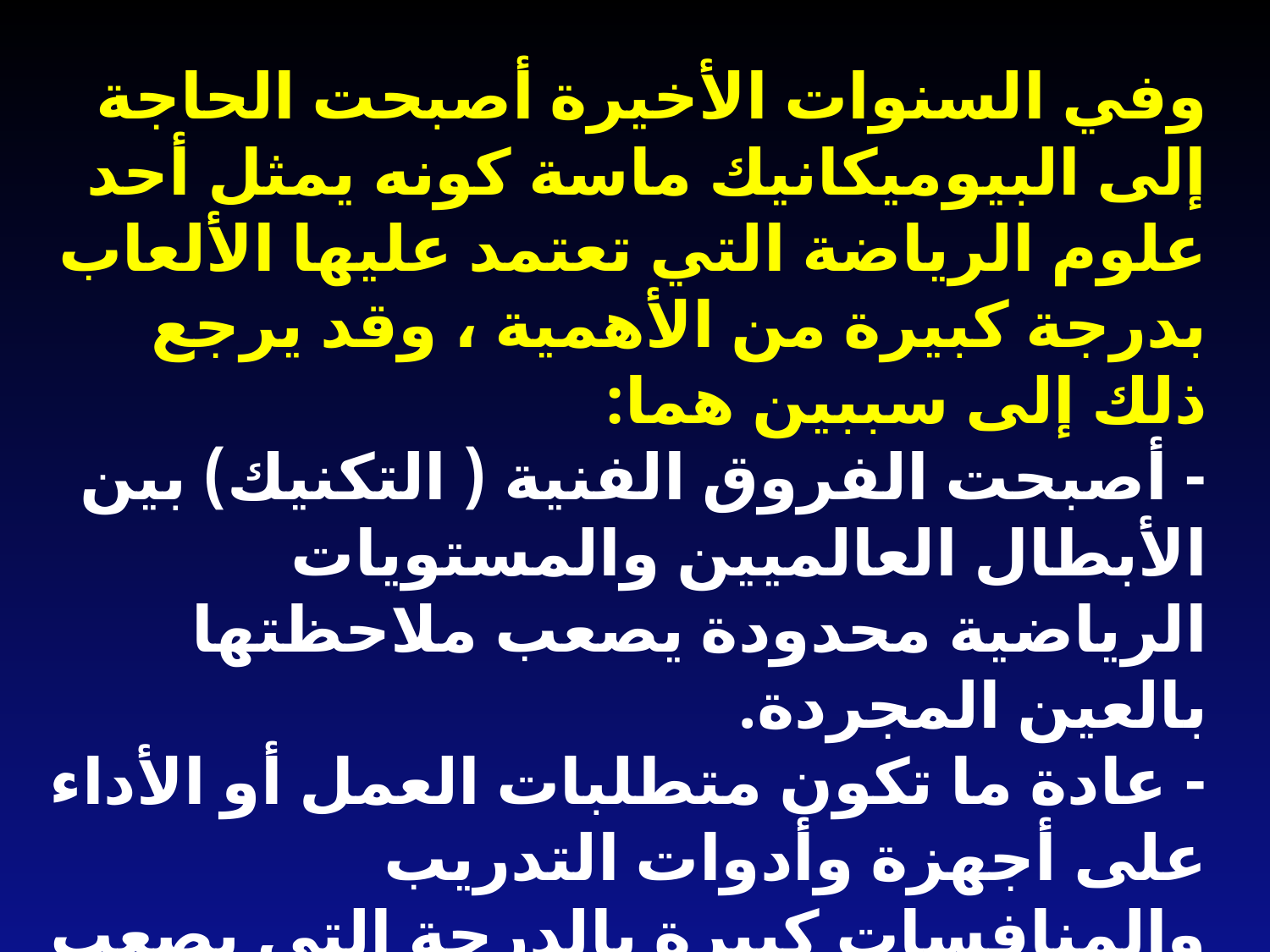

وفي السنوات الأخيرة أصبحت الحاجة إلى البيوميكانيك ماسة كونه يمثل أحد علوم الرياضة التي تعتمد عليها الألعاب بدرجة كبيرة من الأهمية ، وقد يرجع ذلك إلى سببين هما:
- أصبحت الفروق الفنية ( التكنيك) بين الأبطال العالميين والمستويات الرياضية محدودة يصعب ملاحظتها بالعين المجردة.
- عادة ما تكون متطلبات العمل أو الأداء على أجهزة وأدوات التدريب والمنافسات كبيرة بالدرجة التي يصعب معها إن ينهي عددا كبيرا من الرياضيين حياتهم الرياضية دون التعرض للإصابة.